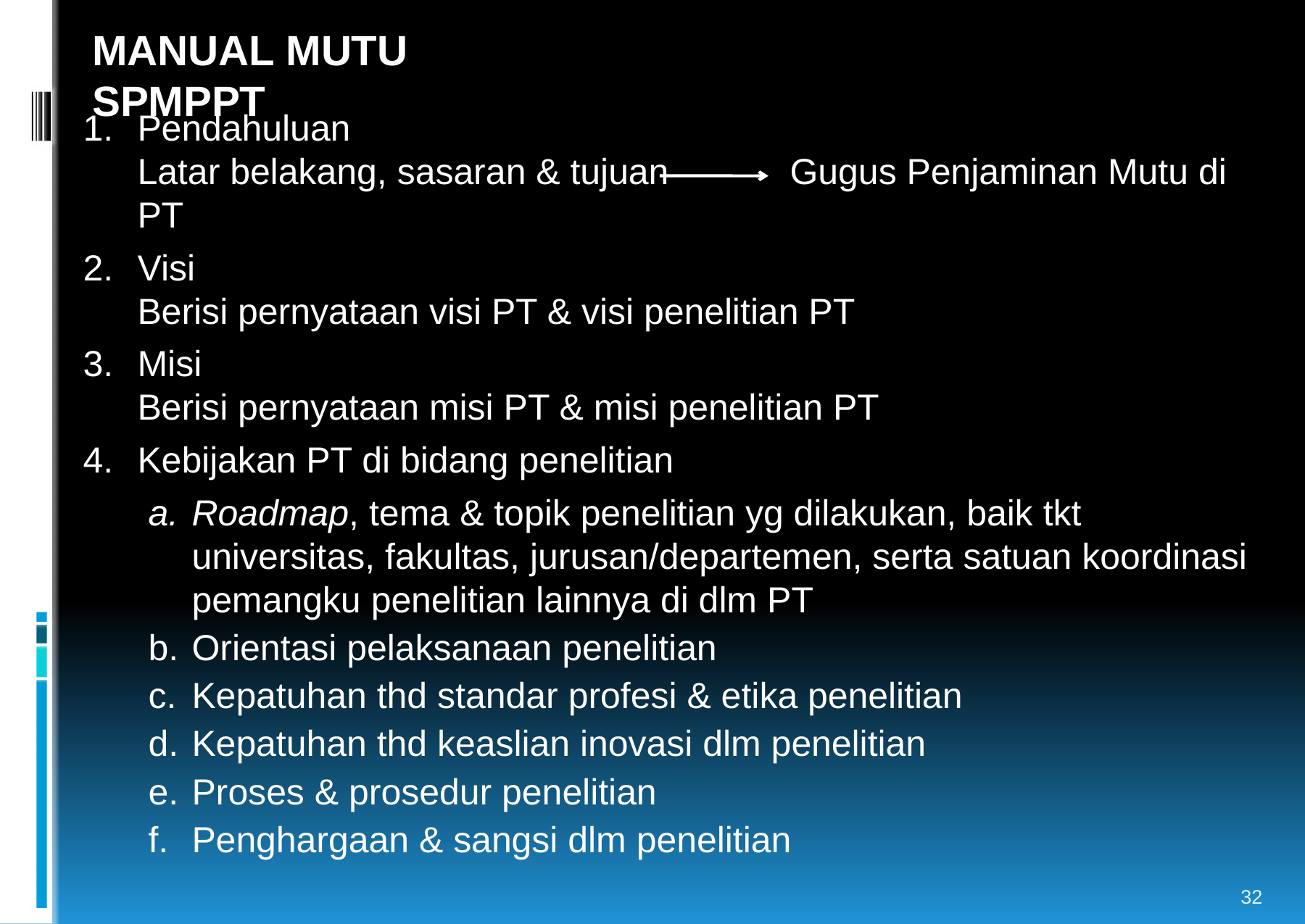

MANUAL MUTU SPMPPT
Pendahuluan
	Latar belakang, sasaran & tujuan 		Gugus Penjaminan Mutu di PT
Visi
	Berisi pernyataan visi PT & visi penelitian PT
Misi
	Berisi pernyataan misi PT & misi penelitian PT
Kebijakan PT di bidang penelitian
Roadmap, tema & topik penelitian yg dilakukan, baik tkt universitas, fakultas, jurusan/departemen, serta satuan koordinasi pemangku penelitian lainnya di dlm PT
Orientasi pelaksanaan penelitian
Kepatuhan thd standar profesi & etika penelitian
Kepatuhan thd keaslian inovasi dlm penelitian
Proses & prosedur penelitian
Penghargaan & sangsi dlm penelitian
32